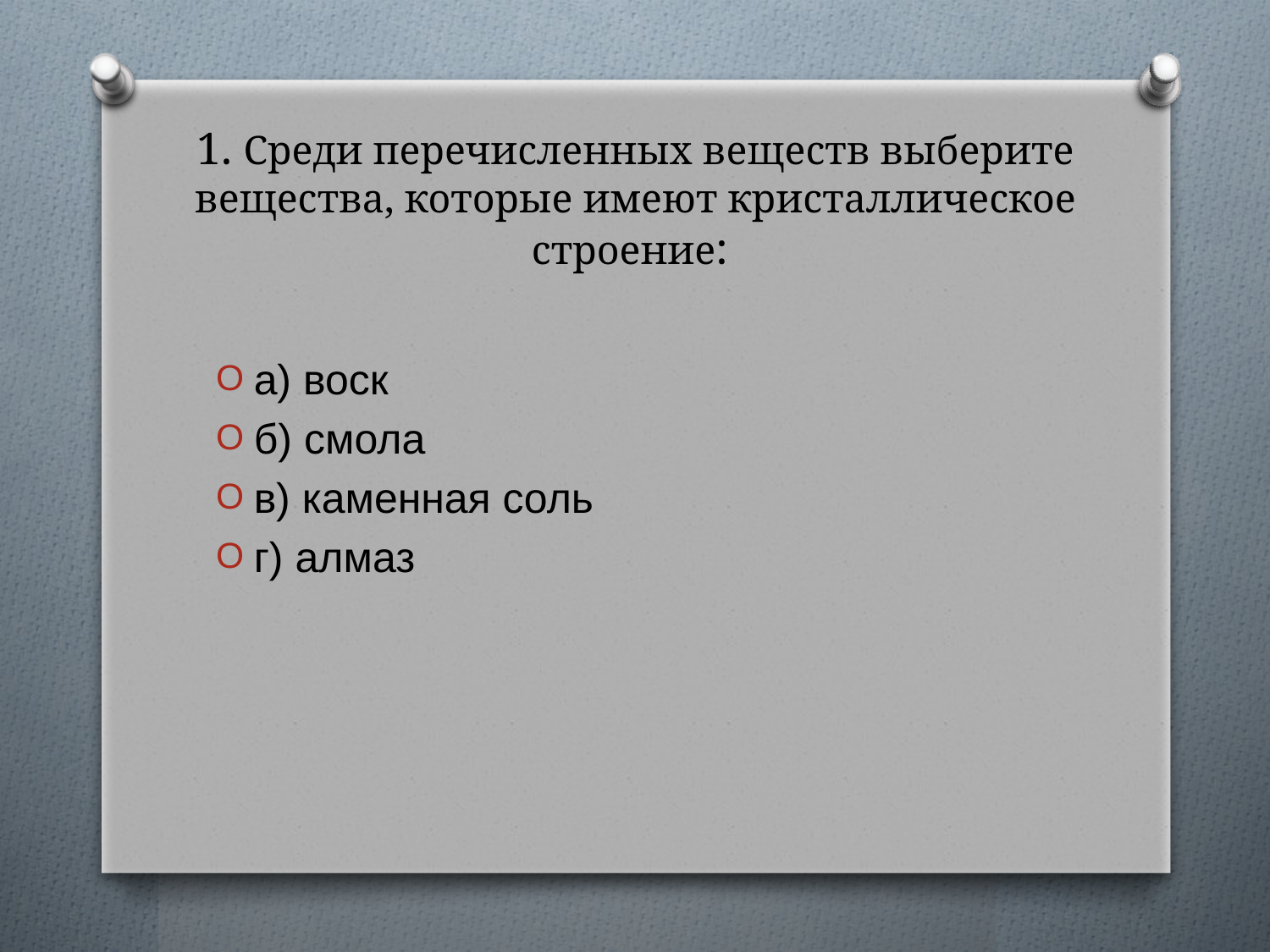

# 1. Среди перечисленных веществ выберите вещества, которые имеют кристаллическое строение:
а) воск
б) смола
в) каменная соль
г) алмаз